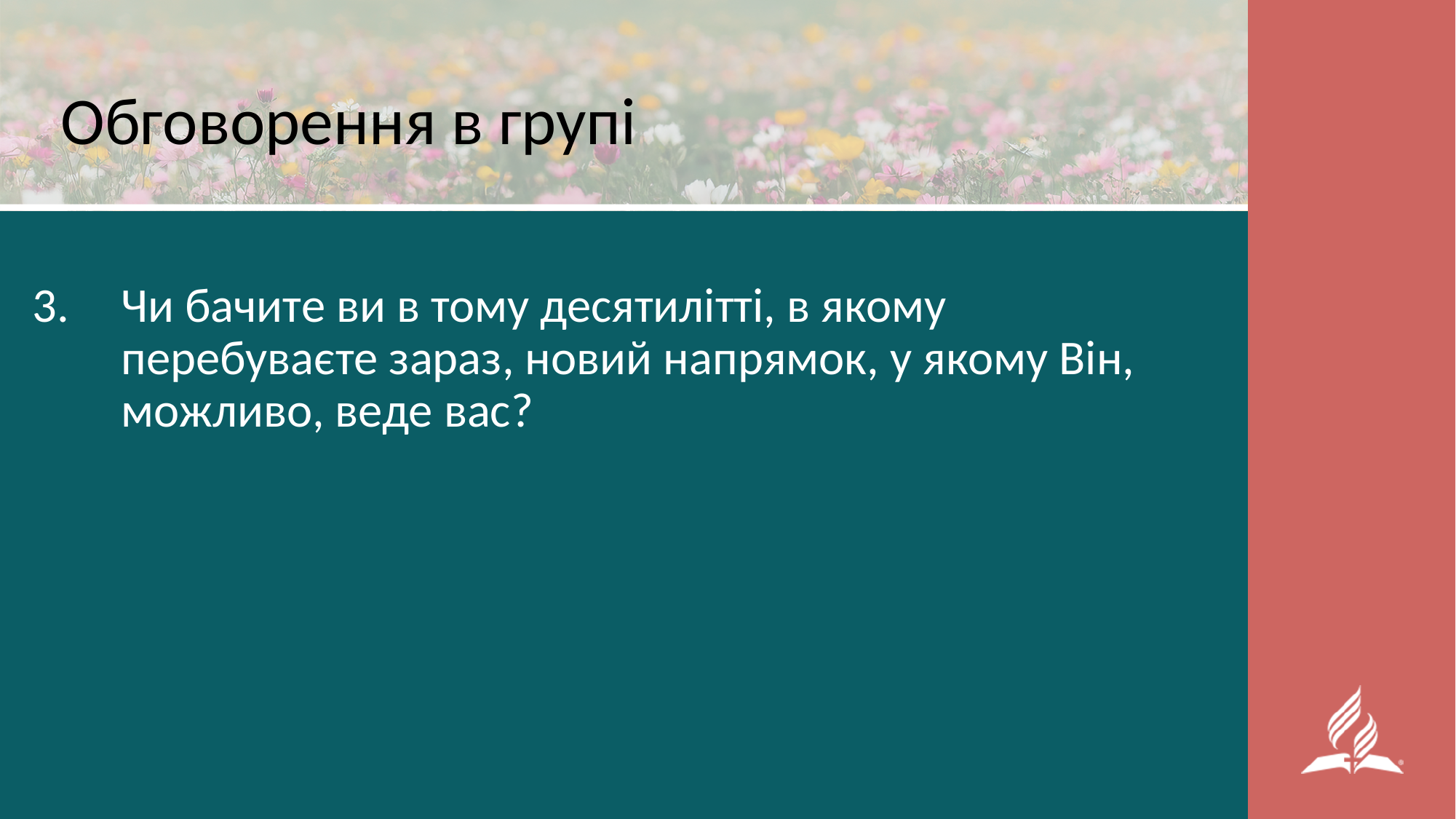

Обговорення в групі
Чи бачите ви в тому десятилітті, в якому перебуваєте зараз, новий напрямок, у якому Він, можливо, веде вас?